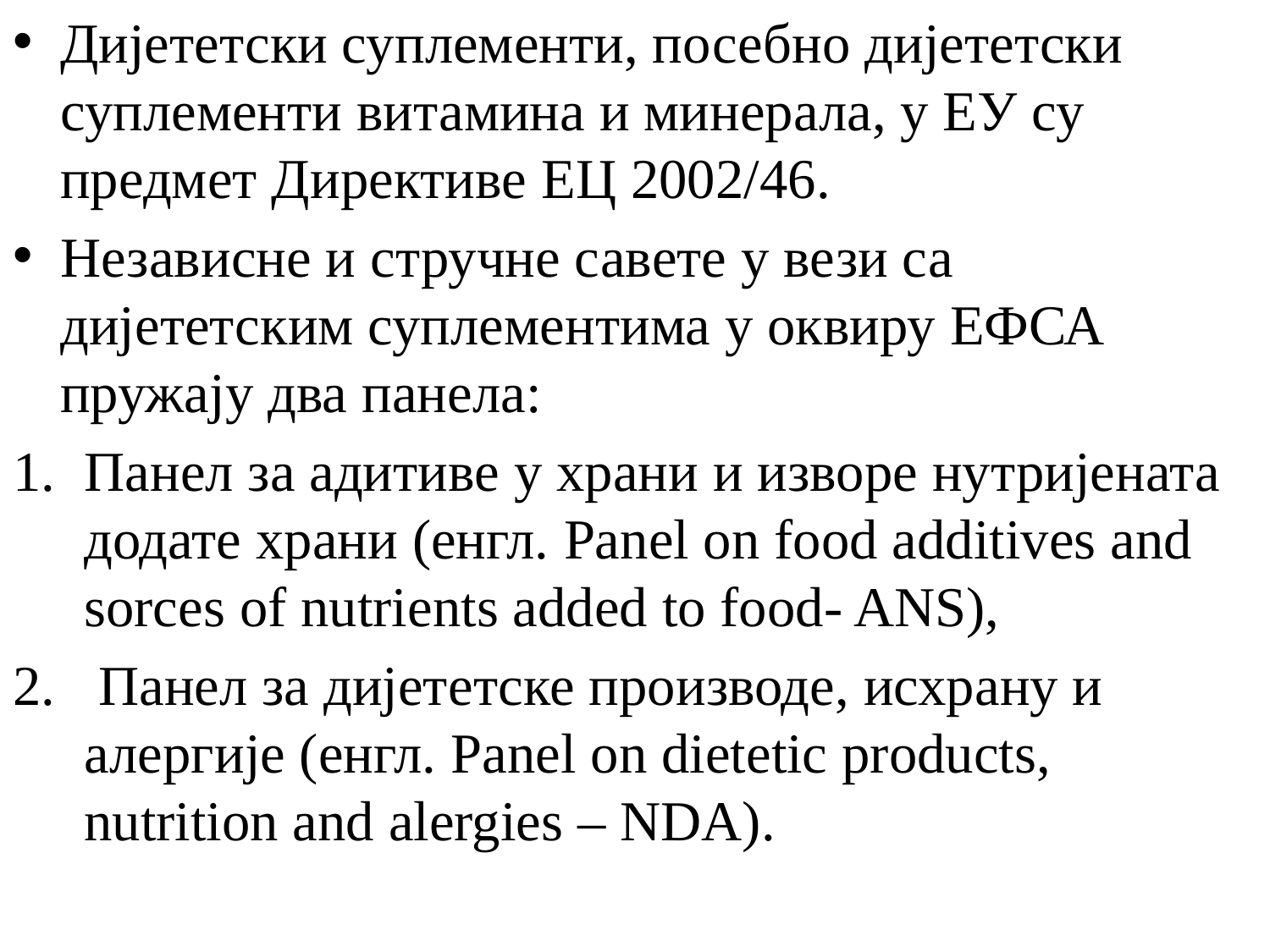

Дијететски суплементи, посебно дијететски суплементи витамина и минерала, у ЕУ су предмет Директиве ЕЦ 2002/46.
Независне и стручне савете у вези са дијететским суплементима у оквиру ЕФСА пружају два панела:
Панел за адитиве у храни и изворе нутријената додате храни (енгл. Panel on food additives and sorces of nutrients added to food- ANS),
 Панел за дијететске производе, исхрану и алергије (енгл. Panel on dietetic products, nutrition and alergies – NDA).